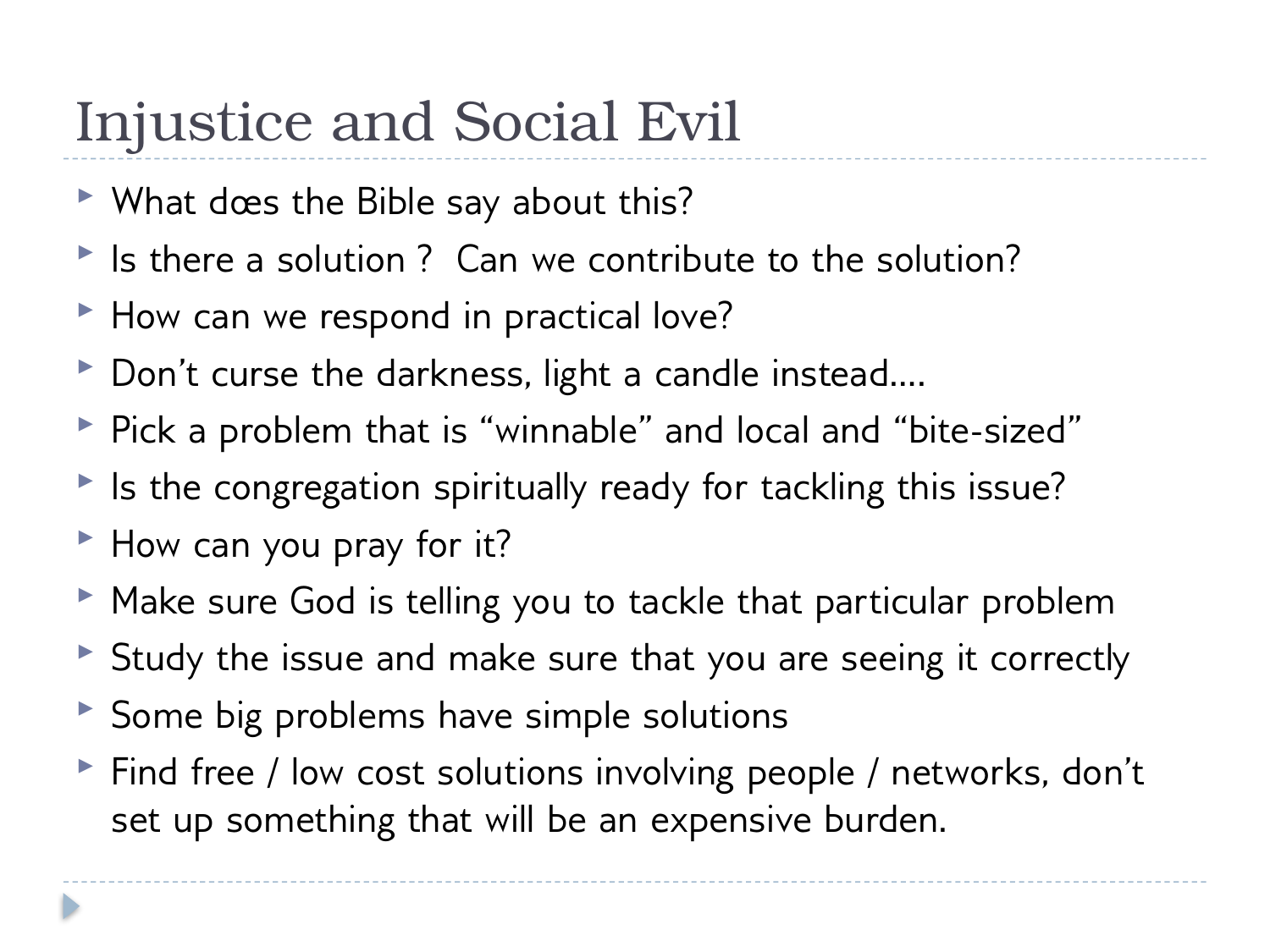

# Injustice and Social Evil
What does the Bible say about this?
Is there a solution ?  Can we contribute to the solution?
How can we respond in practical love?
Don’t curse the darkness, light a candle instead….
Pick a problem that is “winnable” and local and “bite-sized”
Is the congregation spiritually ready for tackling this issue?
How can you pray for it?
Make sure God is telling you to tackle that particular problem
Study the issue and make sure that you are seeing it correctly
Some big problems have simple solutions
Find free / low cost solutions involving people / networks, don’t set up something that will be an expensive burden.